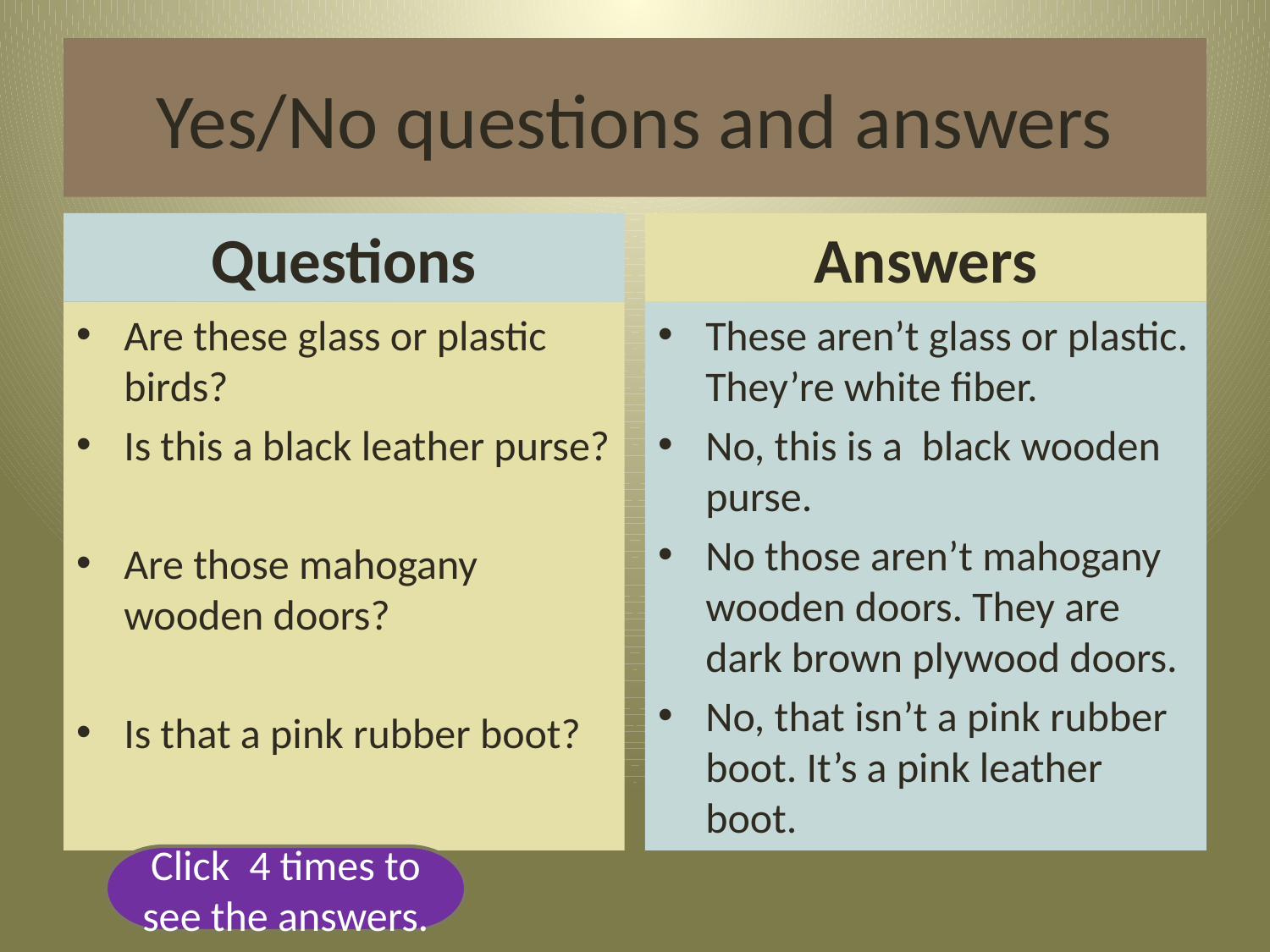

# Yes/No questions and answers
Questions
Answers
Are these glass or plastic  birds?
Is this a black leather purse?

Are those mahogany wooden doors?

Is that a pink rubber boot?

These aren’t glass or plastic. They’re white fiber.
No, this is a  black wooden purse.
No those aren’t mahogany wooden doors. They are dark brown plywood doors.
No, that isn’t a pink rubber boot. It’s a pink leather boot.
Click  4 times to see the answers.